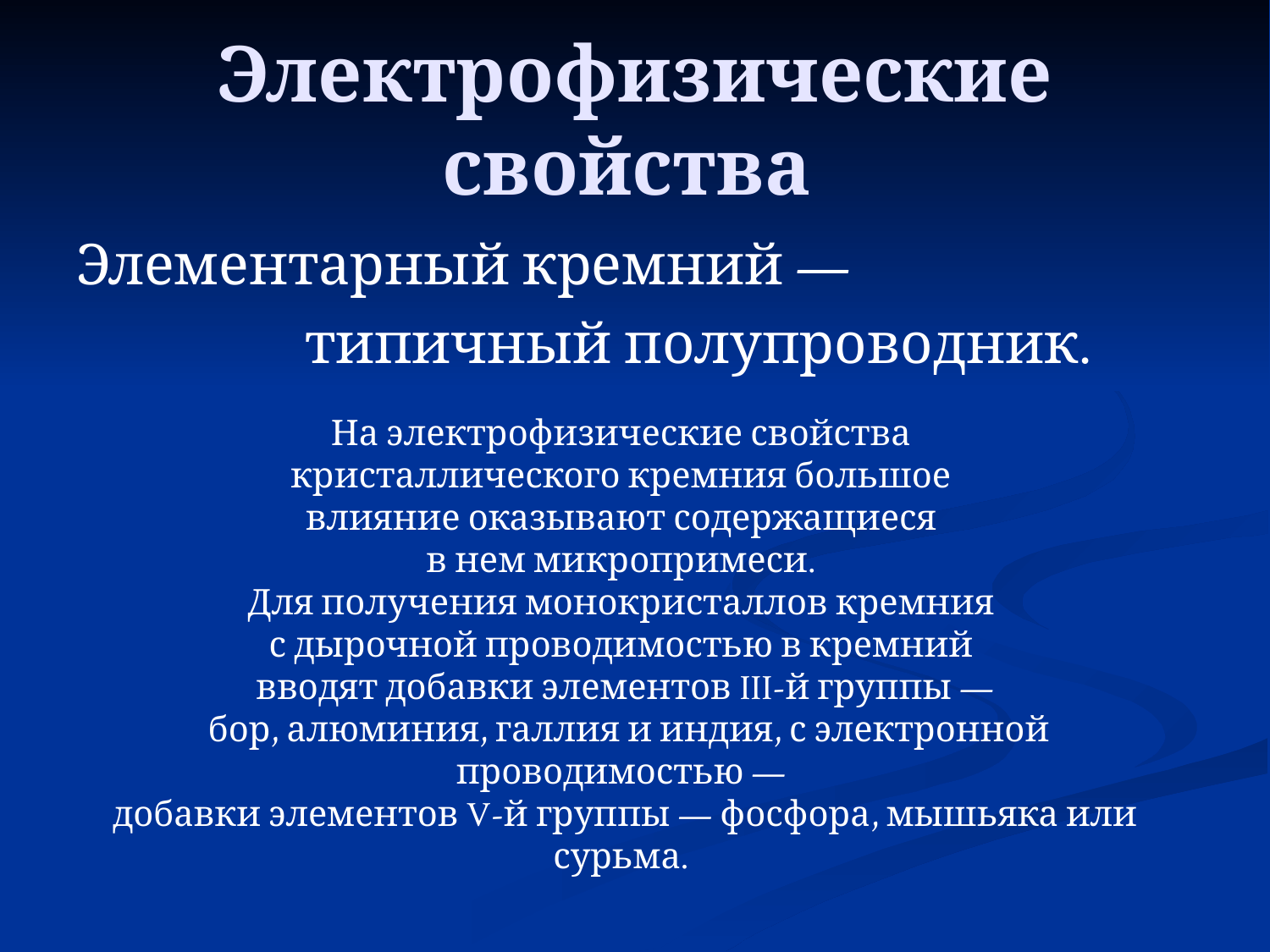

# Электрофизические свойства
Элементарный кремний —
                  типичный полупроводник.
На электрофизические свойства
кристаллического кремния большое
влияние оказывают содержащиеся
в нем микропримеси.
Для получения монокристаллов кремния
с дырочной проводимостью в кремний
вводят добавки элементов III-й группы —
 бор, алюминия, галлия и индия, с электронной проводимостью —
добавки элементов V-й группы — фосфора, мышьяка или сурьма.